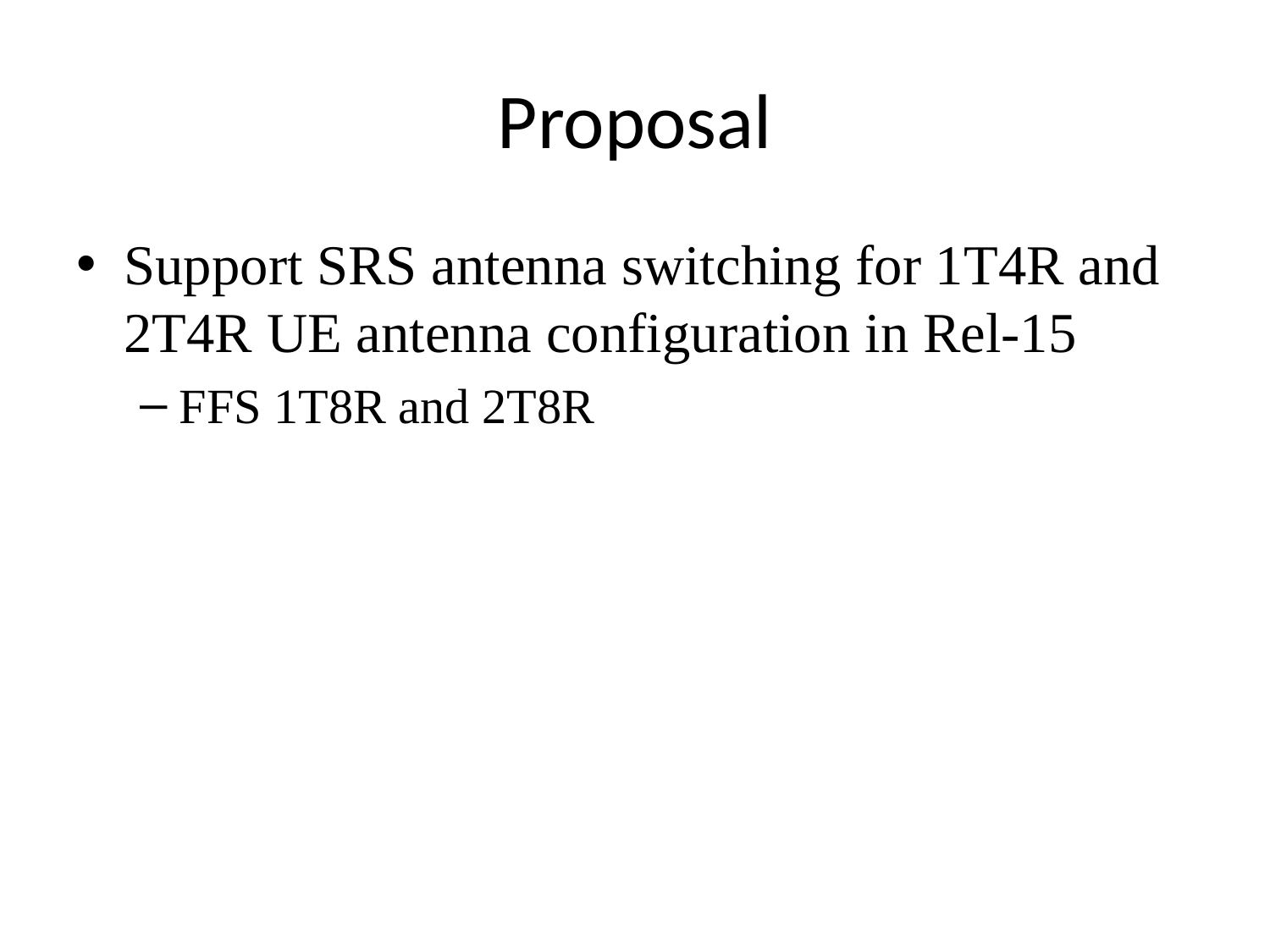

# Proposal
Support SRS antenna switching for 1T4R and 2T4R UE antenna configuration in Rel-15
FFS 1T8R and 2T8R